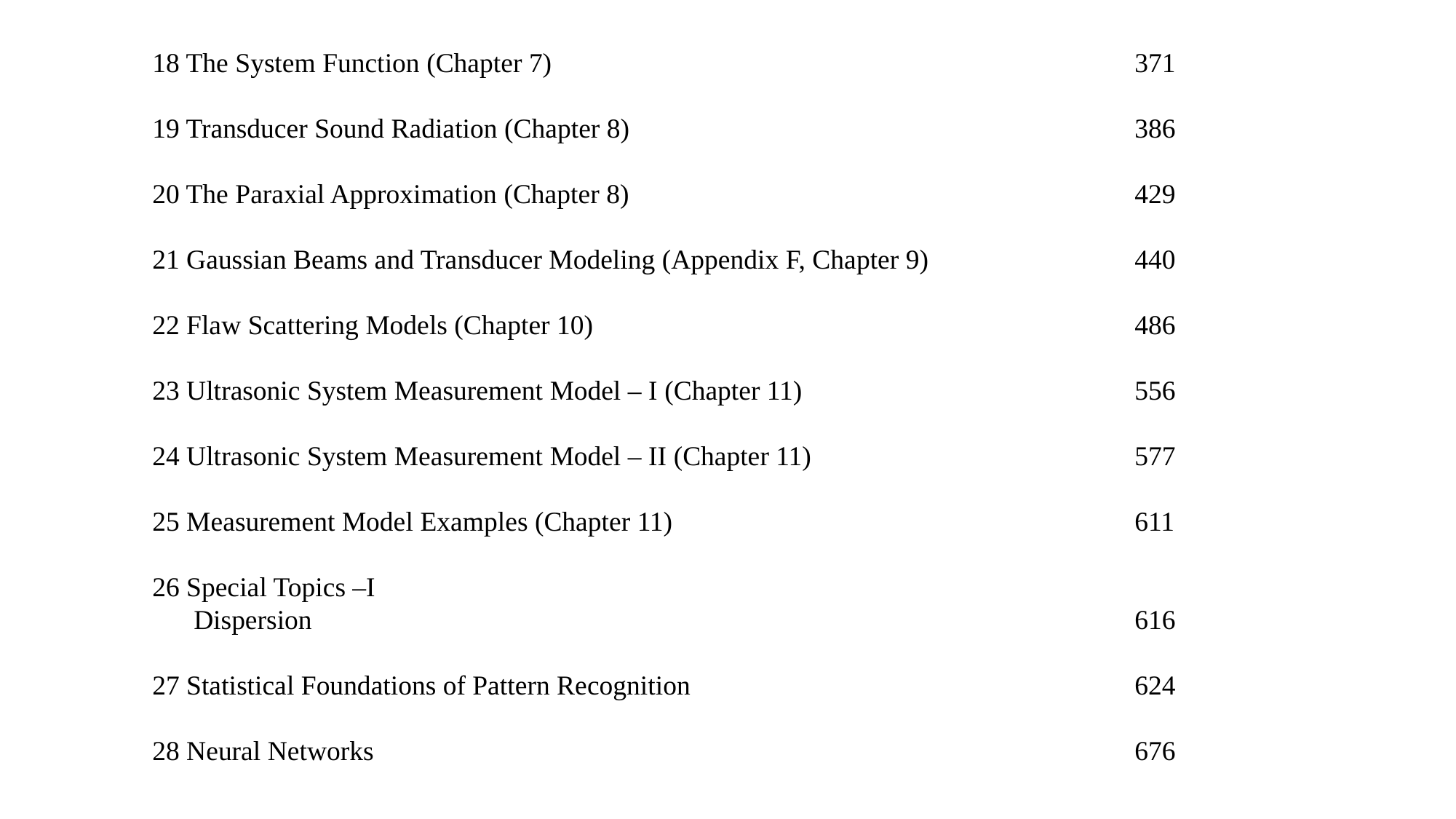

18 The System Function (Chapter 7)						371

19 Transducer Sound Radiation (Chapter 8) 					386

20 The Paraxial Approximation (Chapter 8)					429

21 Gaussian Beams and Transducer Modeling (Appendix F, Chapter 9)		440

22 Flaw Scattering Models (Chapter 10)					486

23 Ultrasonic System Measurement Model – I (Chapter 11)				556

24 Ultrasonic System Measurement Model – II (Chapter 11)			577

25 Measurement Model Examples (Chapter 11)					611

26 Special Topics –I
      Dispersion								616

27 Statistical Foundations of Pattern Recognition					624

28 Neural Networks							676